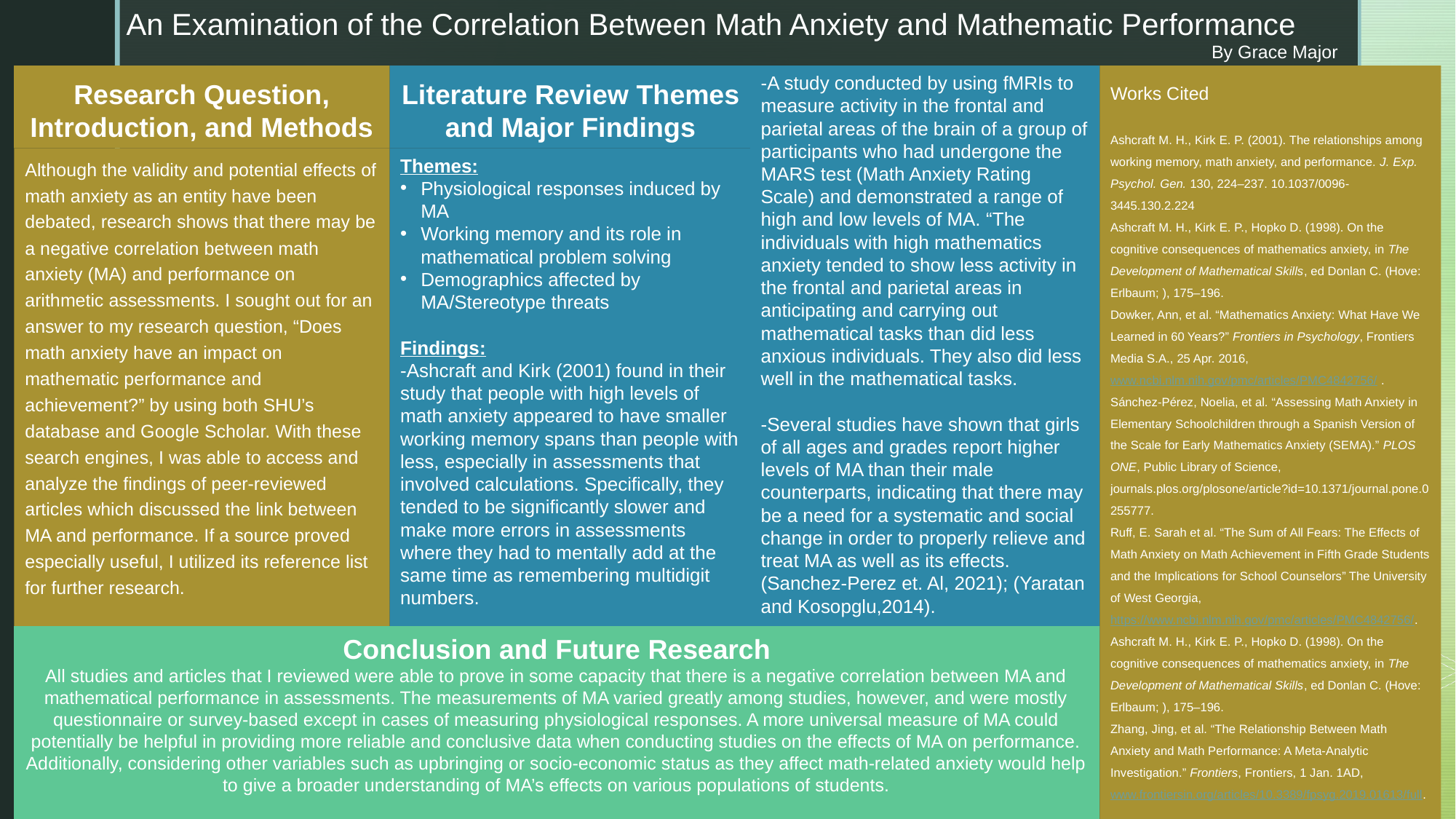

# An Examination of the Correlation Between Math Anxiety and Mathematic Performance
By Grace Major
Research Question, Introduction, and Methods
-A study conducted by using fMRIs to
measure activity in the frontal and parietal areas of the brain of a group of participants who had undergone the MARS test (Math Anxiety Rating Scale) and demonstrated a range of high and low levels of MA. “The individuals with high mathematics anxiety tended to show less activity in the frontal and parietal areas in anticipating and carrying out mathematical tasks than did less anxious individuals. They also did less well in the mathematical tasks.

-Several studies have shown that girls of all ages and grades report higher levels of MA than their male counterparts, indicating that there may be a need for a systematic and social change in order to properly relieve and treat MA as well as its effects. (Sanchez-Perez et. Al, 2021); (Yaratan and Kosopglu,2014).

Works Cited

Ashcraft M. H., Kirk E. P. (2001). The relationships among working memory, math anxiety, and performance. J. Exp. Psychol. Gen. 130, 224–237. 10.1037/0096-3445.130.2.224
Ashcraft M. H., Kirk E. P., Hopko D. (1998). On the cognitive consequences of mathematics anxiety, in The Development of Mathematical Skills, ed Donlan C. (Hove: Erlbaum; ), 175–196.
Dowker, Ann, et al. “Mathematics Anxiety: What Have We Learned in 60 Years?” Frontiers in Psychology, Frontiers Media S.A., 25 Apr. 2016, www.ncbi.nlm.nih.gov/pmc/articles/PMC4842756/ .
Sánchez-Pérez, Noelia, et al. “Assessing Math Anxiety in Elementary Schoolchildren through a Spanish Version of the Scale for Early Mathematics Anxiety (SEMA).” PLOS ONE, Public Library of Science, journals.plos.org/plosone/article?id=10.1371/journal.pone.0255777.
Ruff, E. Sarah et al. “The Sum of All Fears: The Effects of Math Anxiety on Math Achievement in Fifth Grade Students and the Implications for School Counselors” The University of West Georgia, https://www.ncbi.nlm.nih.gov/pmc/articles/PMC4842756/.
Ashcraft M. H., Kirk E. P., Hopko D. (1998). On the cognitive consequences of mathematics anxiety, in The Development of Mathematical Skills, ed Donlan C. (Hove: Erlbaum; ), 175–196.
Zhang, Jing, et al. “The Relationship Between Math Anxiety and Math Performance: A Meta-Analytic Investigation.” Frontiers, Frontiers, 1 Jan. 1AD, www.frontiersin.org/articles/10.3389/fpsyg.2019.01613/full.

Literature Review Themes and Major Findings
Although the validity and potential effects of math anxiety as an entity have been debated, research shows that there may be a negative correlation between math anxiety (MA) and performance on arithmetic assessments. I sought out for an answer to my research question, “Does math anxiety have an impact on mathematic performance and achievement?” by using both SHU’s database and Google Scholar. With these search engines, I was able to access and analyze the findings of peer-reviewed articles which discussed the link between MA and performance. If a source proved especially useful, I utilized its reference list for further research.
Themes:
Physiological responses induced by MA
Working memory and its role in mathematical problem solving
Demographics affected by MA/Stereotype threats

Findings:
-Ashcraft and Kirk (2001) found in their study that people with high levels of math anxiety appeared to have smaller working memory spans than people with less, especially in assessments that involved calculations. Specifically, they tended to be significantly slower and make more errors in assessments where they had to mentally add at the same time as remembering multidigit numbers.

Conclusion and Future Research
All studies and articles that I reviewed were able to prove in some capacity that there is a negative correlation between MA and mathematical performance in assessments. The measurements of MA varied greatly among studies, however, and were mostly questionnaire or survey-based except in cases of measuring physiological responses. A more universal measure of MA could potentially be helpful in providing more reliable and conclusive data when conducting studies on the effects of MA on performance. Additionally, considering other variables such as upbringing or socio-economic status as they affect math-related anxiety would help to give a broader understanding of MA’s effects on various populations of students.